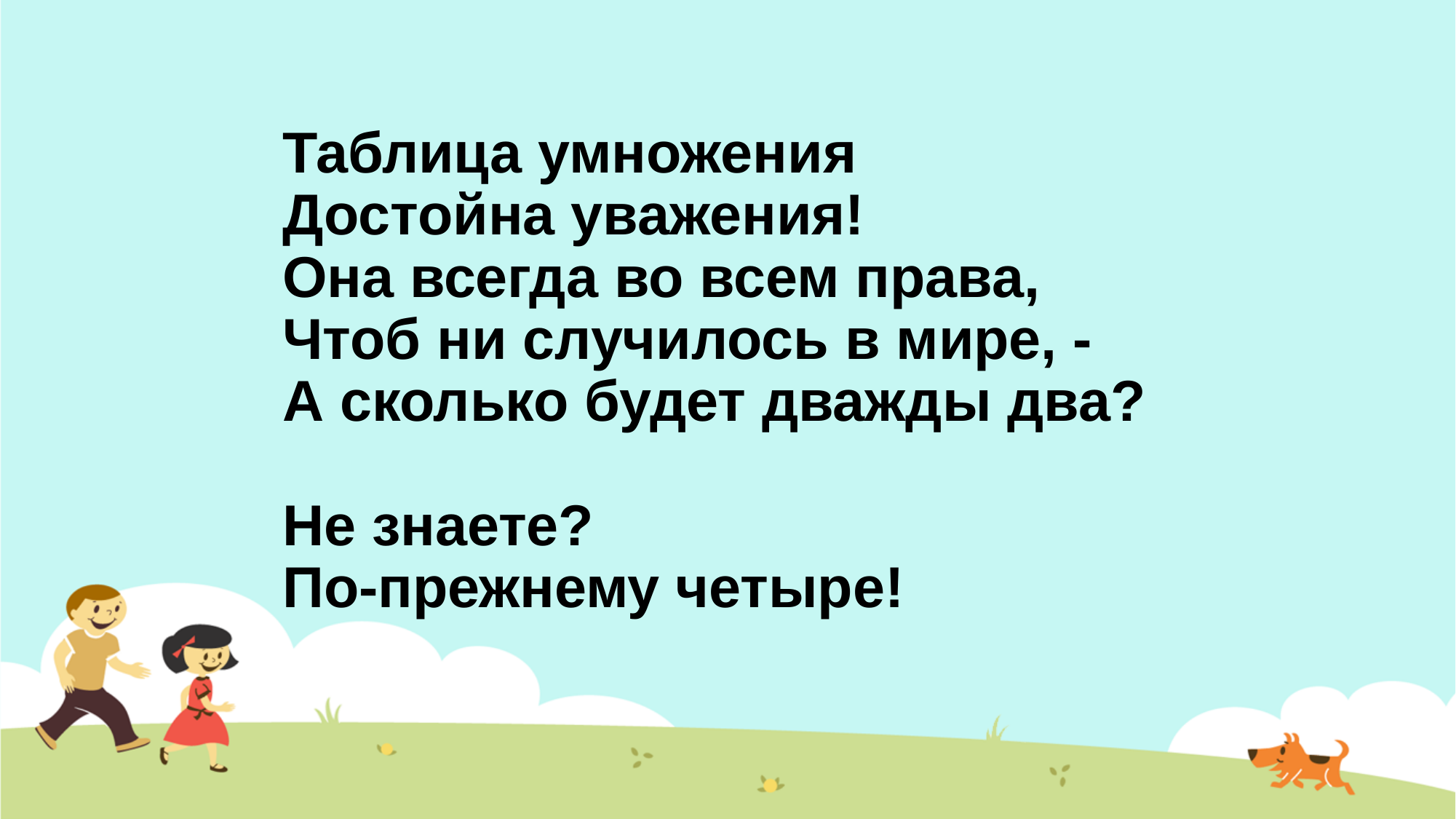

# Таблица умножения Достойна уважения! Она всегда во всем права, Чтоб ни случилось в мире, - А сколько будет дважды два? Не знаете? По-прежнему четыре!